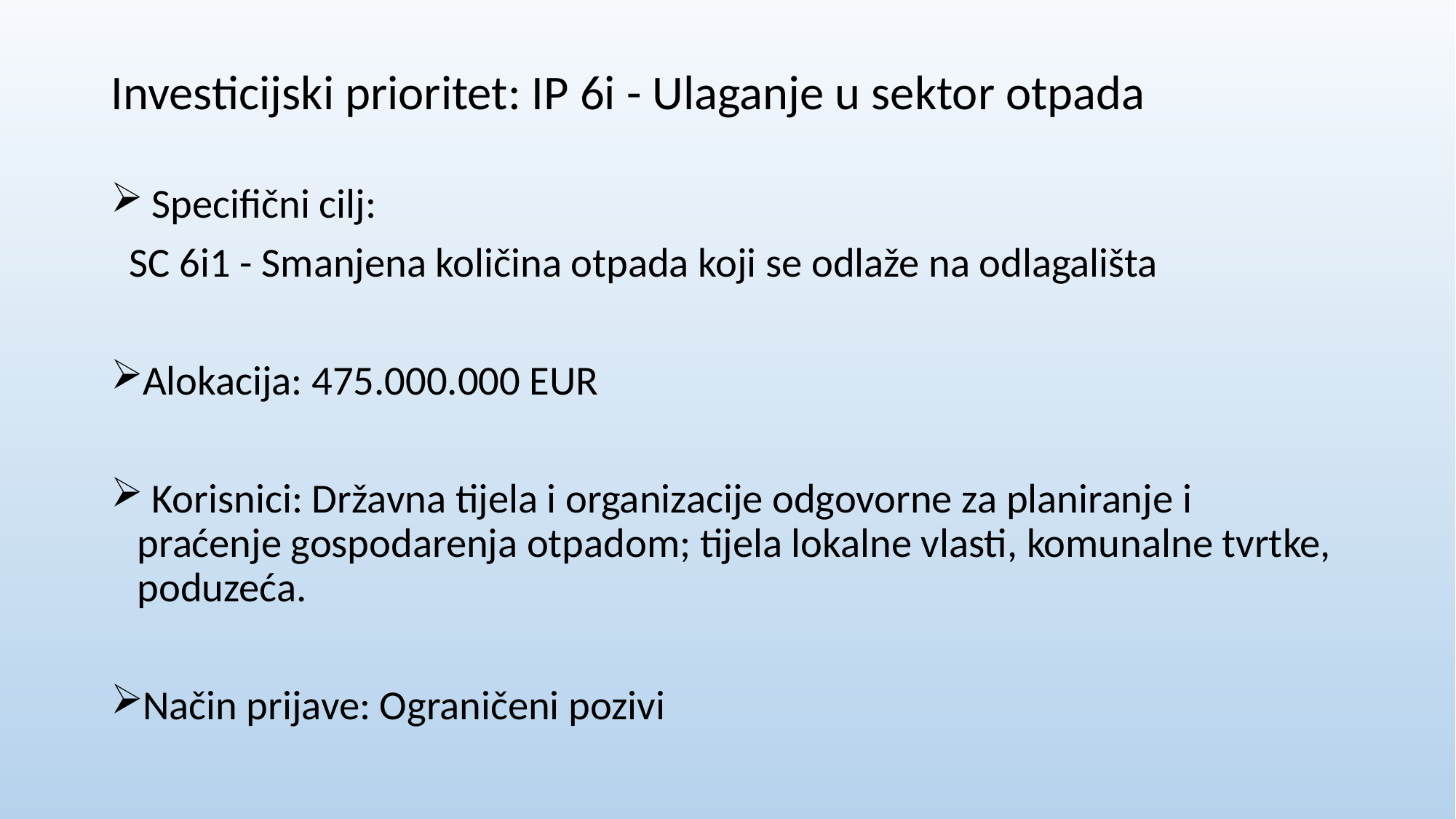

# Investicijski prioritet: IP 6i - Ulaganje u sektor otpada
 Specifični cilj:
  SC 6i1 - Smanjena količina otpada koji se odlaže na odlagališta

Alokacija: 475.000.000 EUR

 Korisnici: Državna tijela i organizacije odgovorne za planiranje i praćenje gospodarenja otpadom; tijela lokalne vlasti, komunalne tvrtke, poduzeća.

Način prijave: Ograničeni pozivi